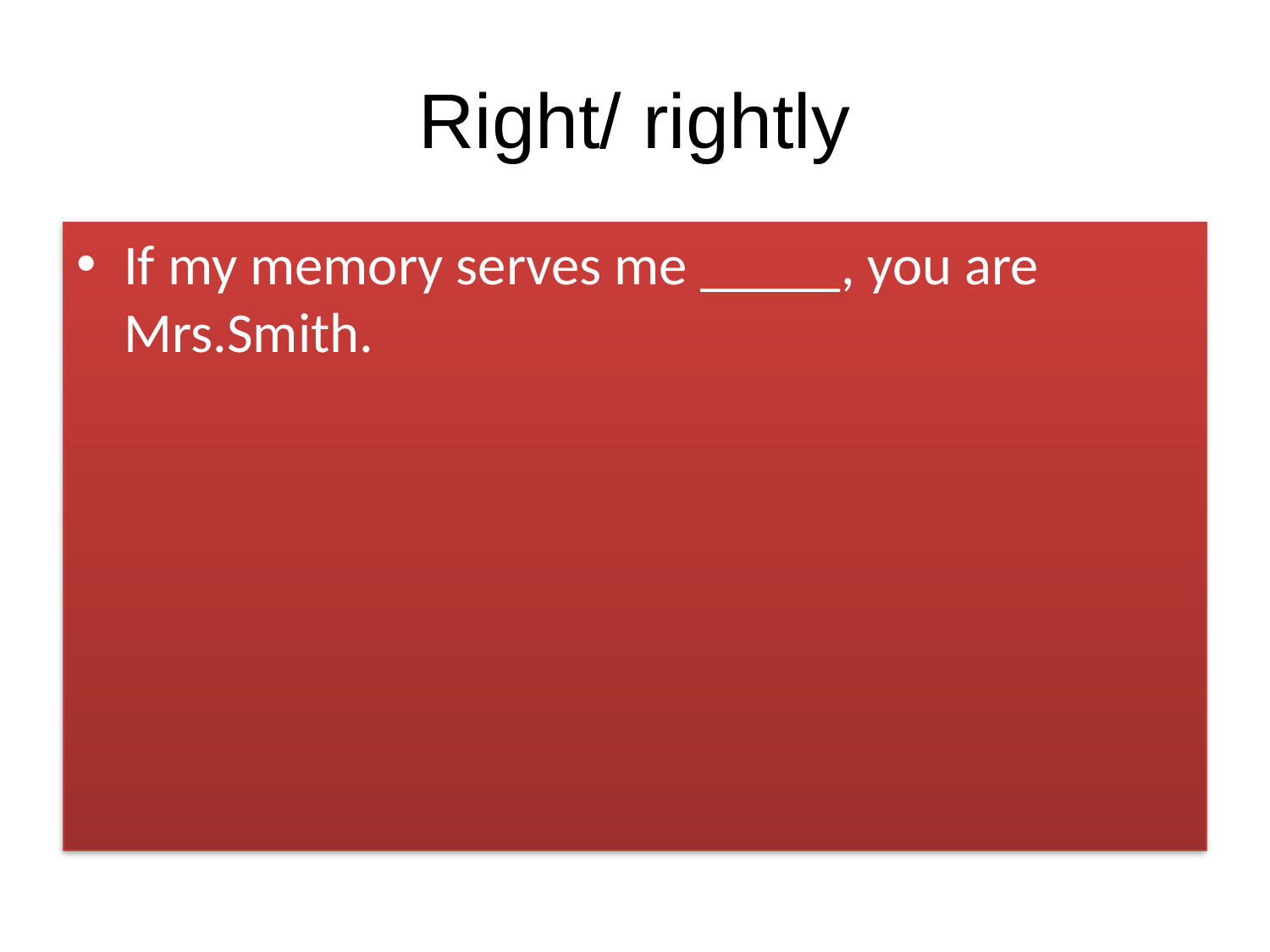

# Right/ rightly
If my memory serves me _____, you are Mrs.Smith.